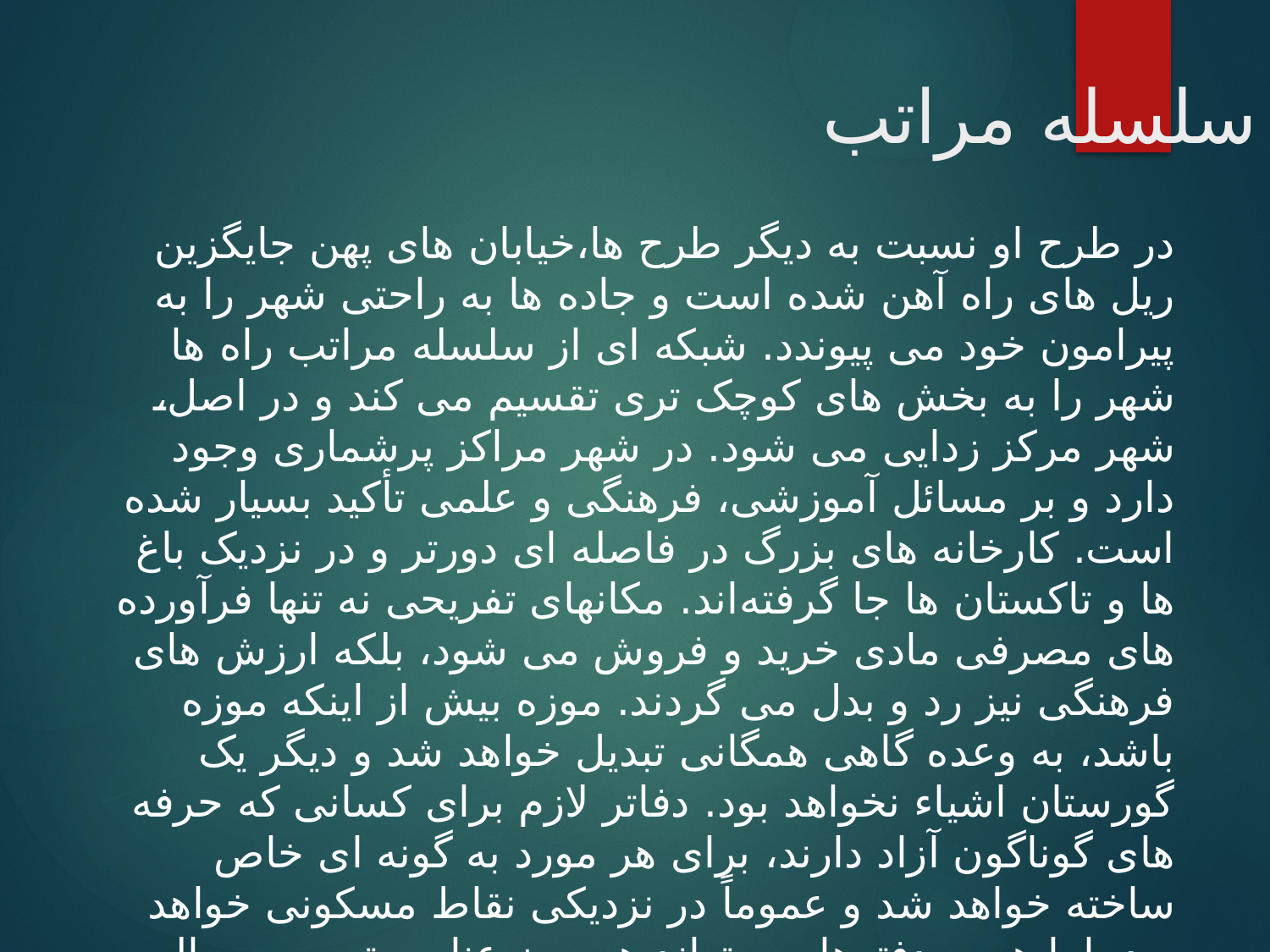

# سلسله مراتب
در طرح او نسبت به دیگر طرح ها،خیابان های پهن جایگزین ریل های راه آهن شده است و جاده ها به راحتی شهر را به پیرامون خود می پیوندد. شبکه ای از سلسله مراتب راه ها شهر را به بخش های کوچک تری تقسیم می کند و در اصل، شهر مرکز زدایی می شود. در شهر مراکز پرشماری وجود دارد و بر مسائل آموزشی، فرهنگی و علمی تأکید بسیار شده است. کارخانه های بزرگ در فاصله‌ ای دورتر و در نزدیک باغ ها و تاکستان ها جا گرفته‌اند. مکانهای تفریحی نه تنها فرآورده های مصرفی مادی خرید و فروش می شود، بلکه ارزش های فرهنگی نیز رد و بدل می گردند. موزه بیش از اینکه موزه باشد، به وعده گاهی همگانی تبدیل خواهد شد و دیگر یک گورستان اشیاء نخواهد بود. دفاتر لازم برای کسانی که حرفه های گوناگون آزاد دارند، برای هر مورد به گونه ای خاص ساخته خواهد شد و عموماً در نزدیکی نقاط مسکونی خواهد بود، اما همین دفترها می تواند همچون عناصر تجسمی جالب‌ توجه و ثانویه ای برای شهر ساخته شود.